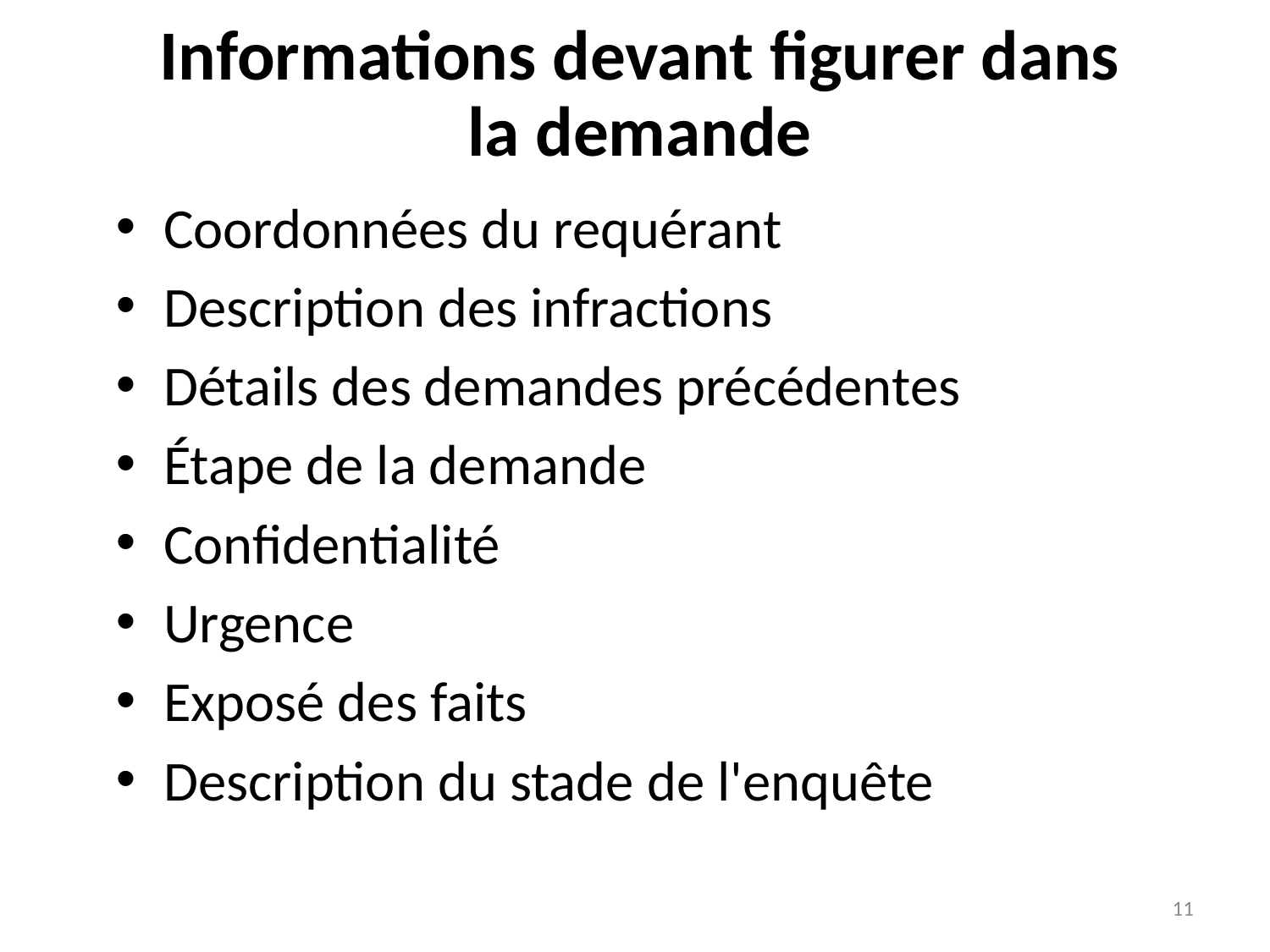

Informations devant figurer dans la demande
Coordonnées du requérant
Description des infractions
Détails des demandes précédentes
Étape de la demande
Confidentialité
Urgence
Exposé des faits
Description du stade de l'enquête
11